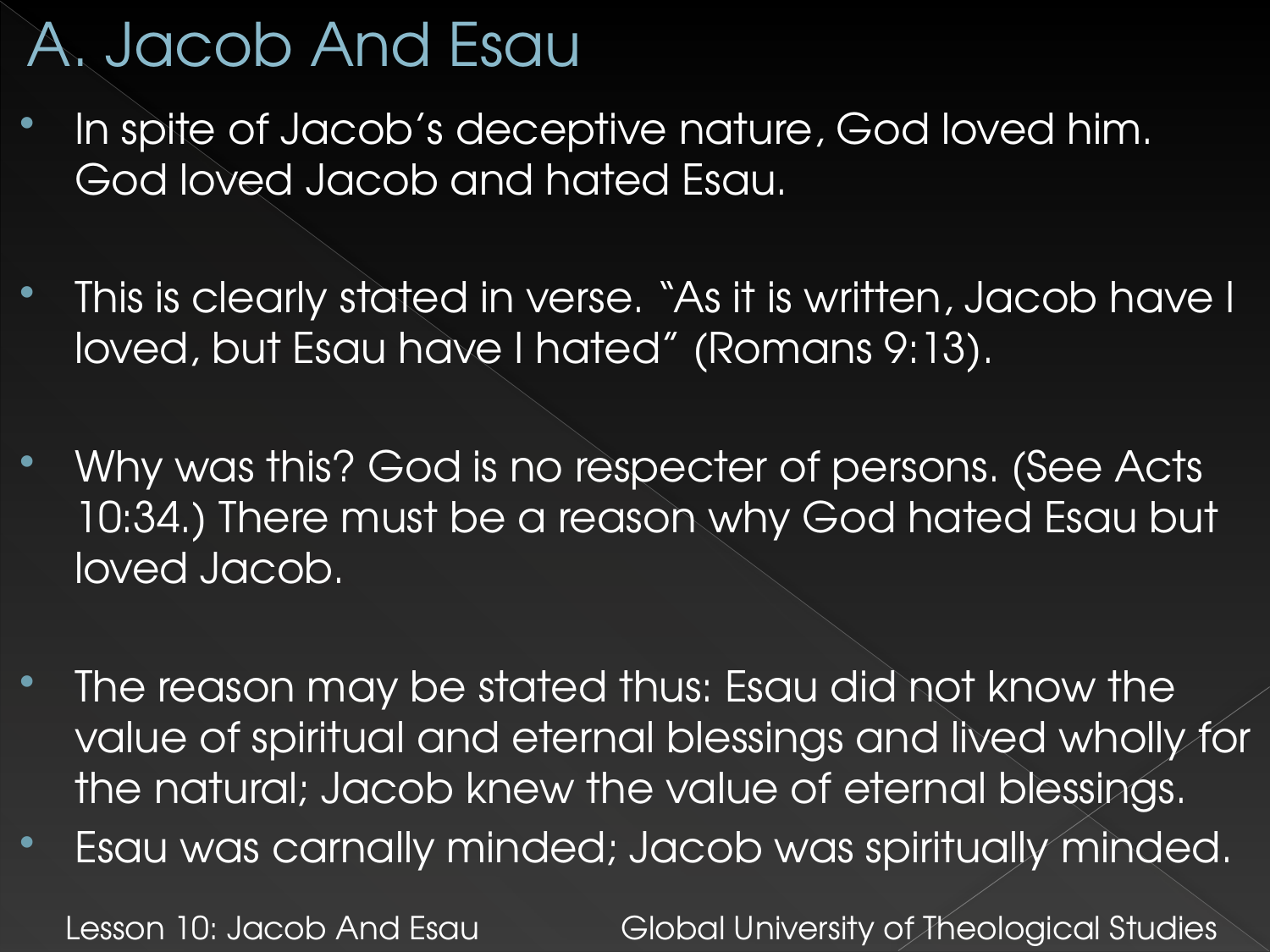

# A. Jacob And Esau
In spite of Jacob’s deceptive nature, God loved him. God loved Jacob and hated Esau.

This is clearly stated in verse. “As it is written, Jacob have I loved, but Esau have I hated” (Romans 9:13).

Why was this? God is no respecter of persons. (See Acts 10:34.) There must be a reason why God hated Esau but loved Jacob.

The reason may be stated thus: Esau did not know the value of spiritual and eternal blessings and lived wholly for the natural; Jacob knew the value of eternal blessings.
Esau was carnally minded; Jacob was spiritually minded.
Lesson 10: Jacob And Esau                Global University of Theological Studies